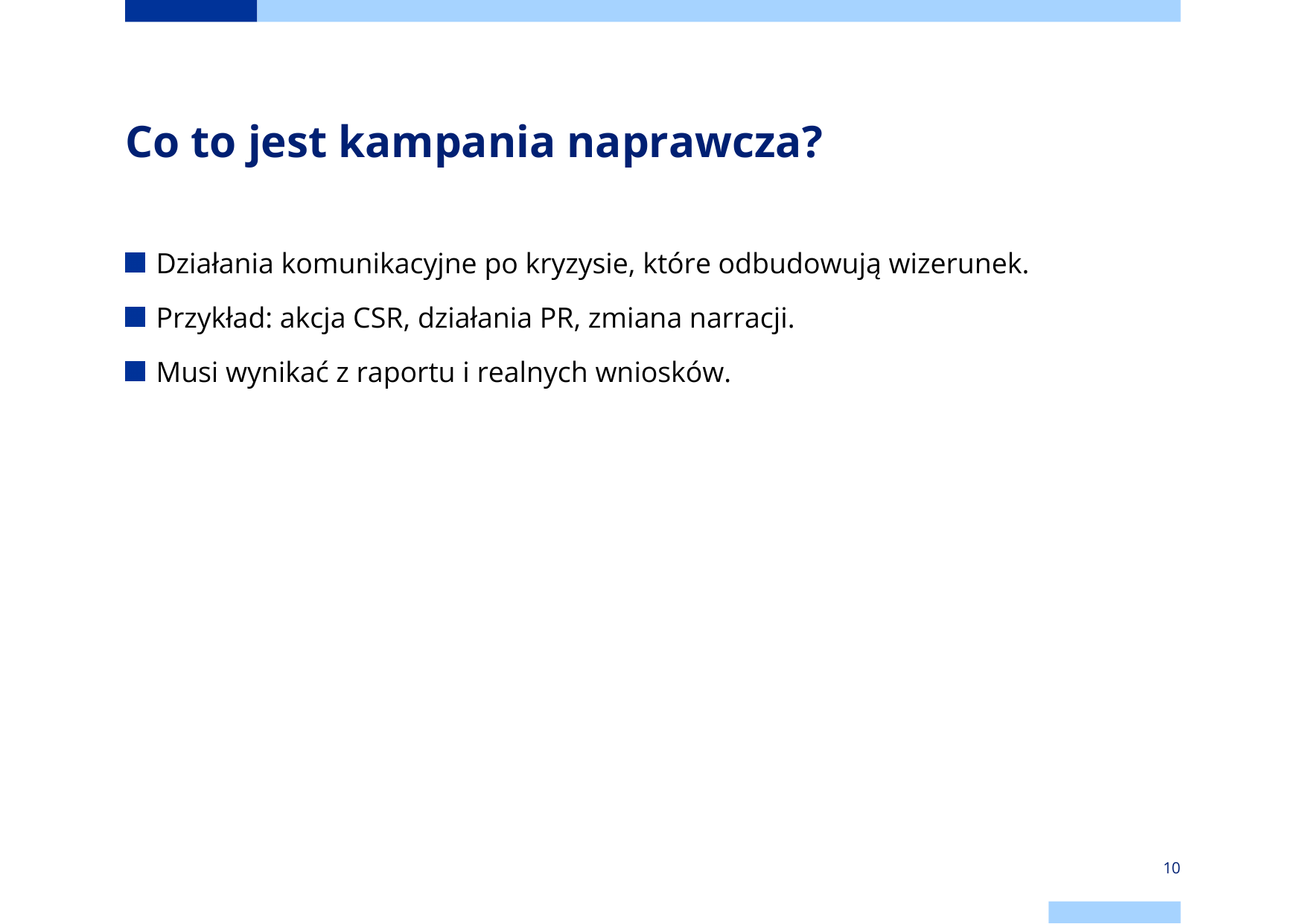

# Co to jest kampania naprawcza?
Działania komunikacyjne po kryzysie, które odbudowują wizerunek.
Przykład: akcja CSR, działania PR, zmiana narracji.
Musi wynikać z raportu i realnych wniosków.
10